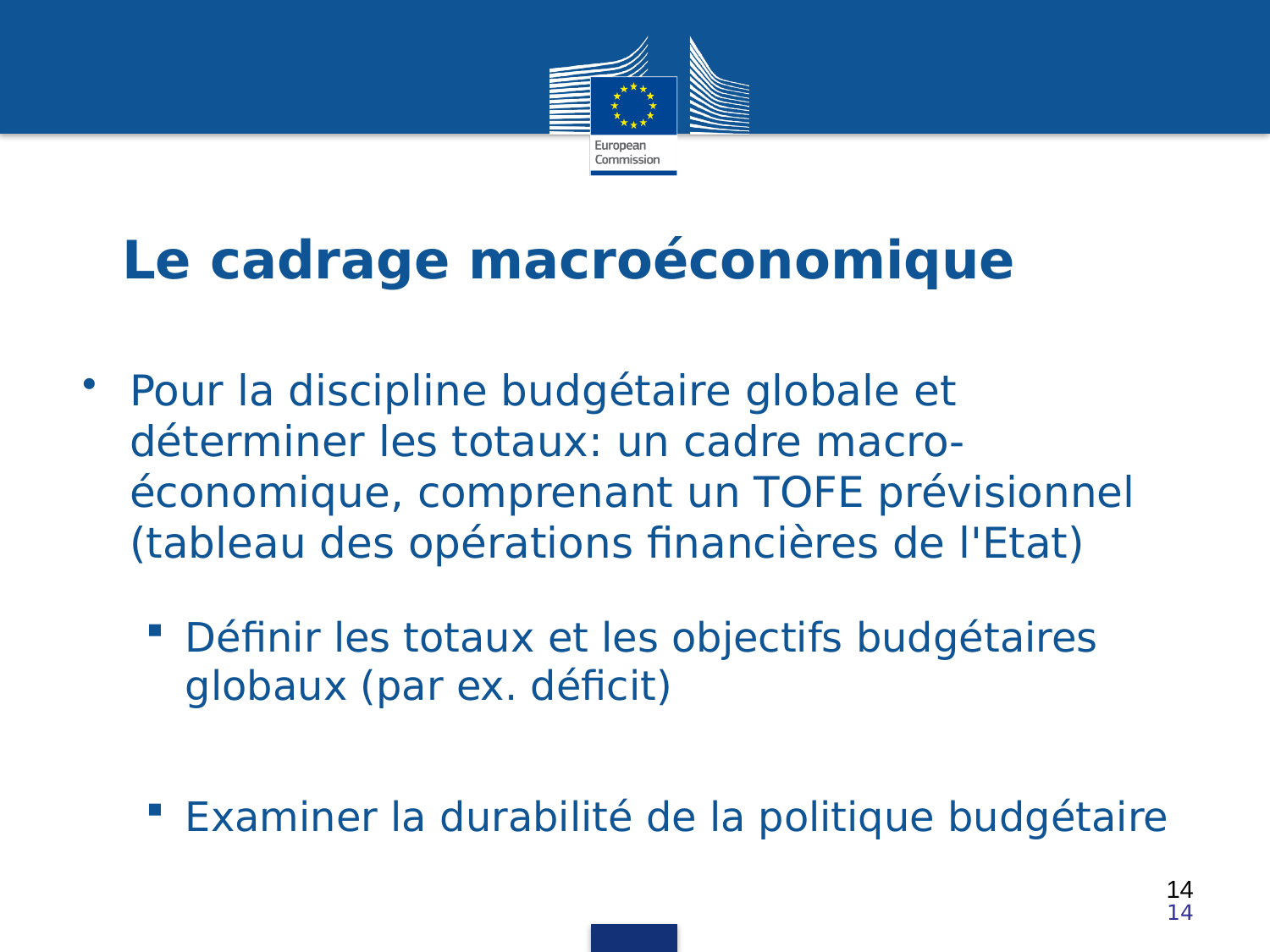

Le cadrage macroéconomique
Pour la discipline budgétaire globale et déterminer les totaux: un cadre macro-économique, comprenant un TOFE prévisionnel (tableau des opérations financières de l'Etat)

Définir les totaux et les objectifs budgétaires globaux (par ex. déficit)

Examiner la durabilité de la politique budgétaire
14
14